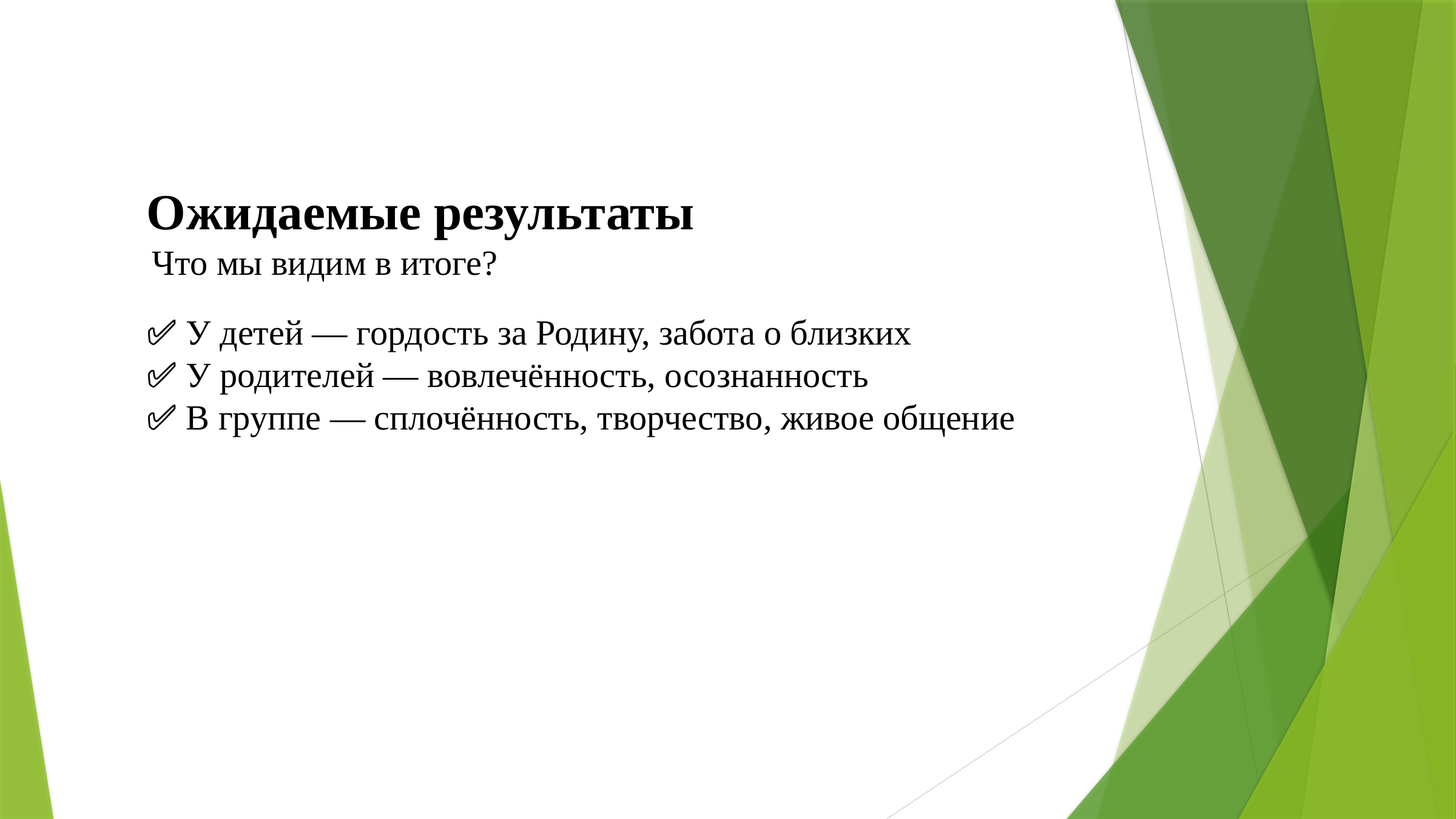

Ожидаемые результаты
 Что мы видим в итоге?

✅ У детей — гордость за Родину, забота о близких
✅ У родителей — вовлечённость, осознанность
✅ В группе — сплочённость, творчество, живое общение